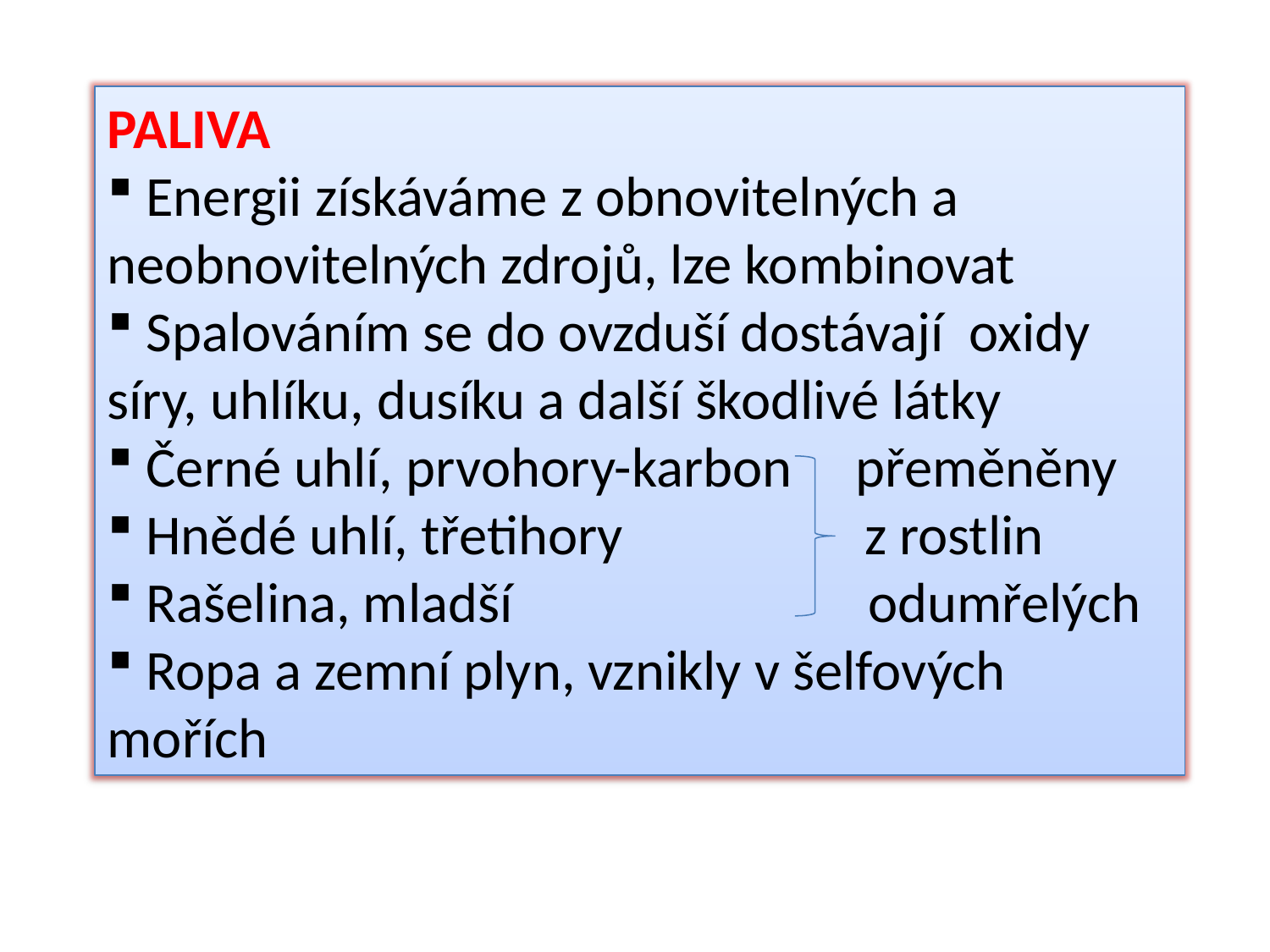

PALIVA
 Energii získáváme z obnovitelných a neobnovitelných zdrojů, lze kombinovat
 Spalováním se do ovzduší dostávají  oxidy síry, uhlíku, dusíku a další škodlivé látky
 Černé uhlí, prvohory-karbon     přeměněny
 Hnědé uhlí, třetihory                   z rostlin
 Rašelina, mladší                            odumřelých
 Ropa a zemní plyn, vznikly v šelfových mořích